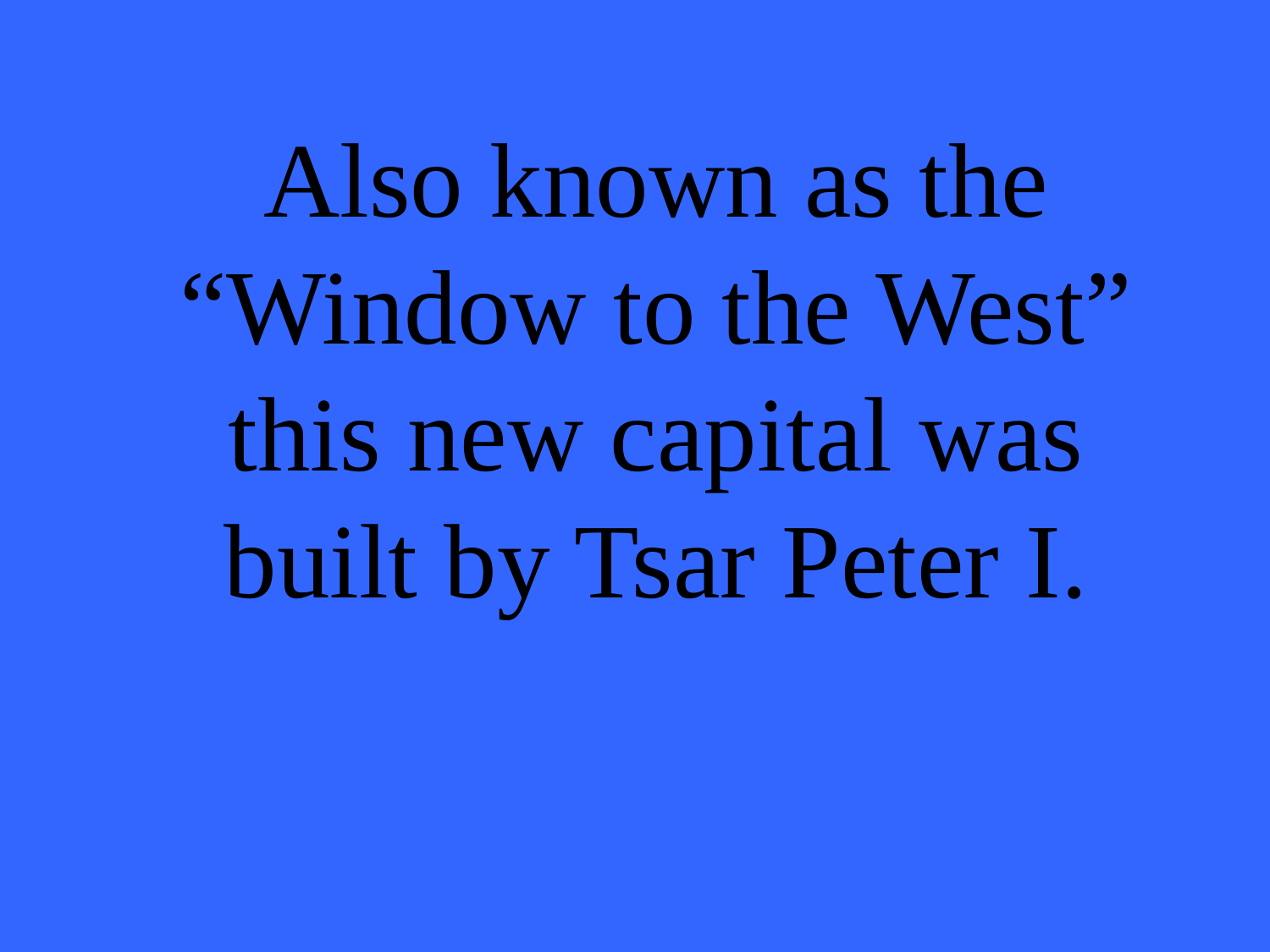

# Also known as the “Window to the West” this new capital was built by Tsar Peter I.